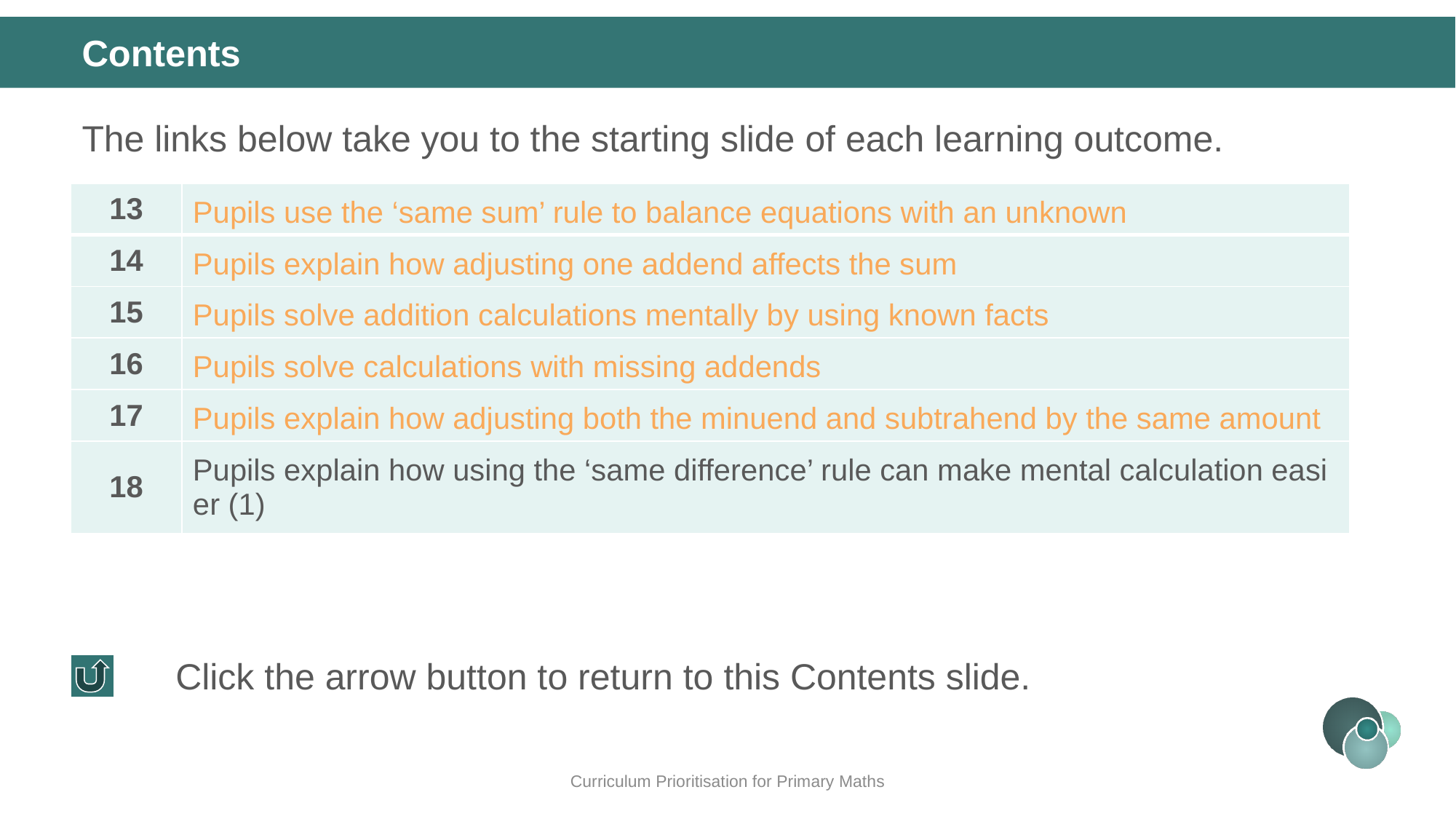

Contents
The links below take you to the starting slide of each learning outcome.
| 13 | Pupils use the ‘same sum’ rule to balance equations with an unknown |
| --- | --- |
| 14 | Pupils explain how adjusting one addend affects the sum |
| 15 | Pupils solve addition calculations mentally by using known facts |
| 16 | Pupils solve calculations with missing addends |
| 17 | Pupils explain how adjusting both the minuend and subtrahend by the same amount affects the difference |
| 18 | Pupils explain how using the ‘same difference’ rule can make mental calculation easier (1) |
Click the arrow button to return to this Contents slide.

Curriculum Prioritisation for Primary Maths